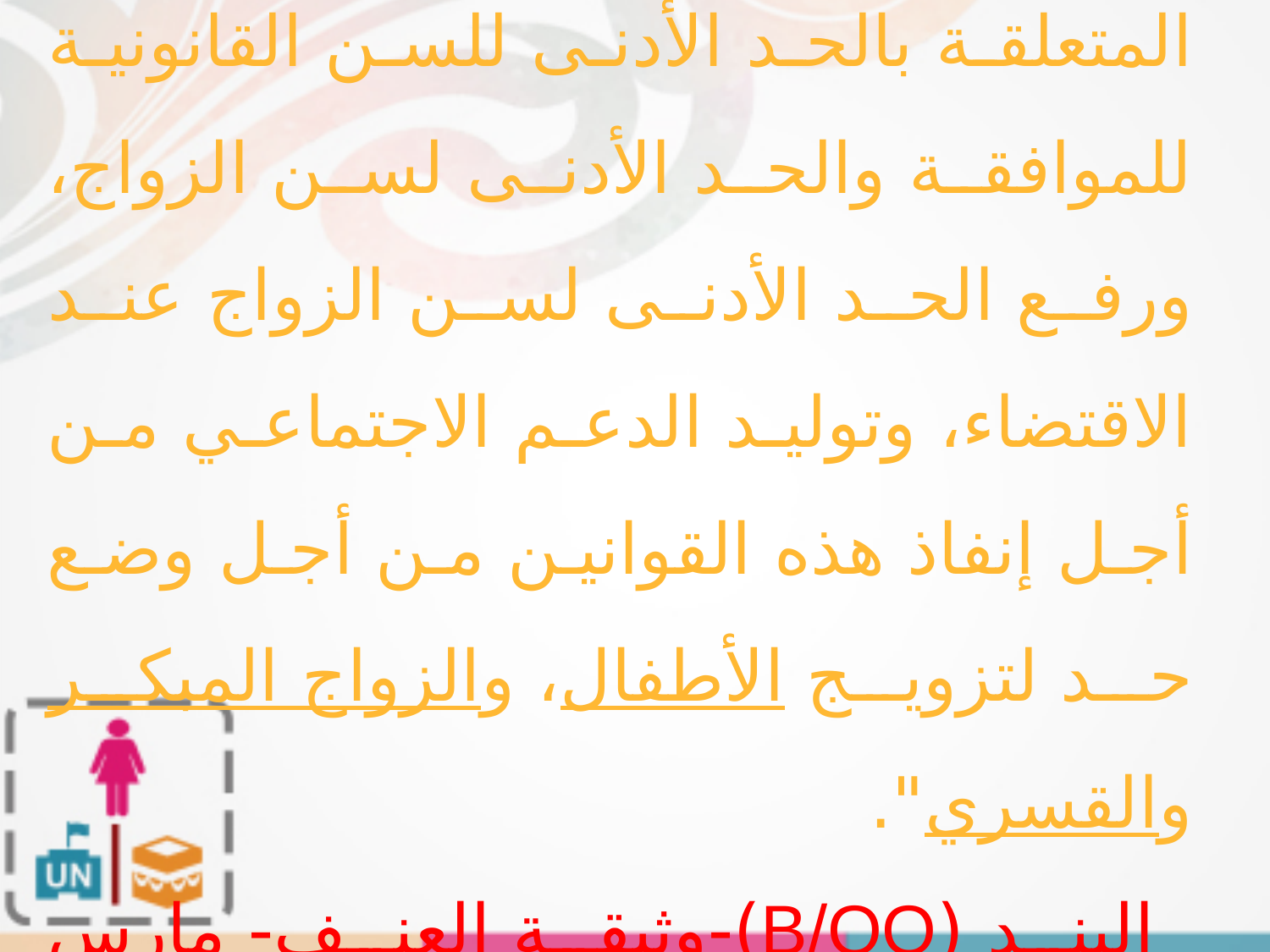

"سن وإنفاذ القوانين والأنظمة المتعلقة بالحد الأدنى للسن القانونية للموافقة والحد الأدنى لسن الزواج، ورفع الحد الأدنى لسن الزواج عند الاقتضاء، وتوليد الدعم الاجتماعي من أجل إنفاذ هذه القوانين من أجل وضع حد لتزويج الأطفال، والزواج المبكر والقسري".
البند (B/qq)-وثيقة العنف- مارس 2013